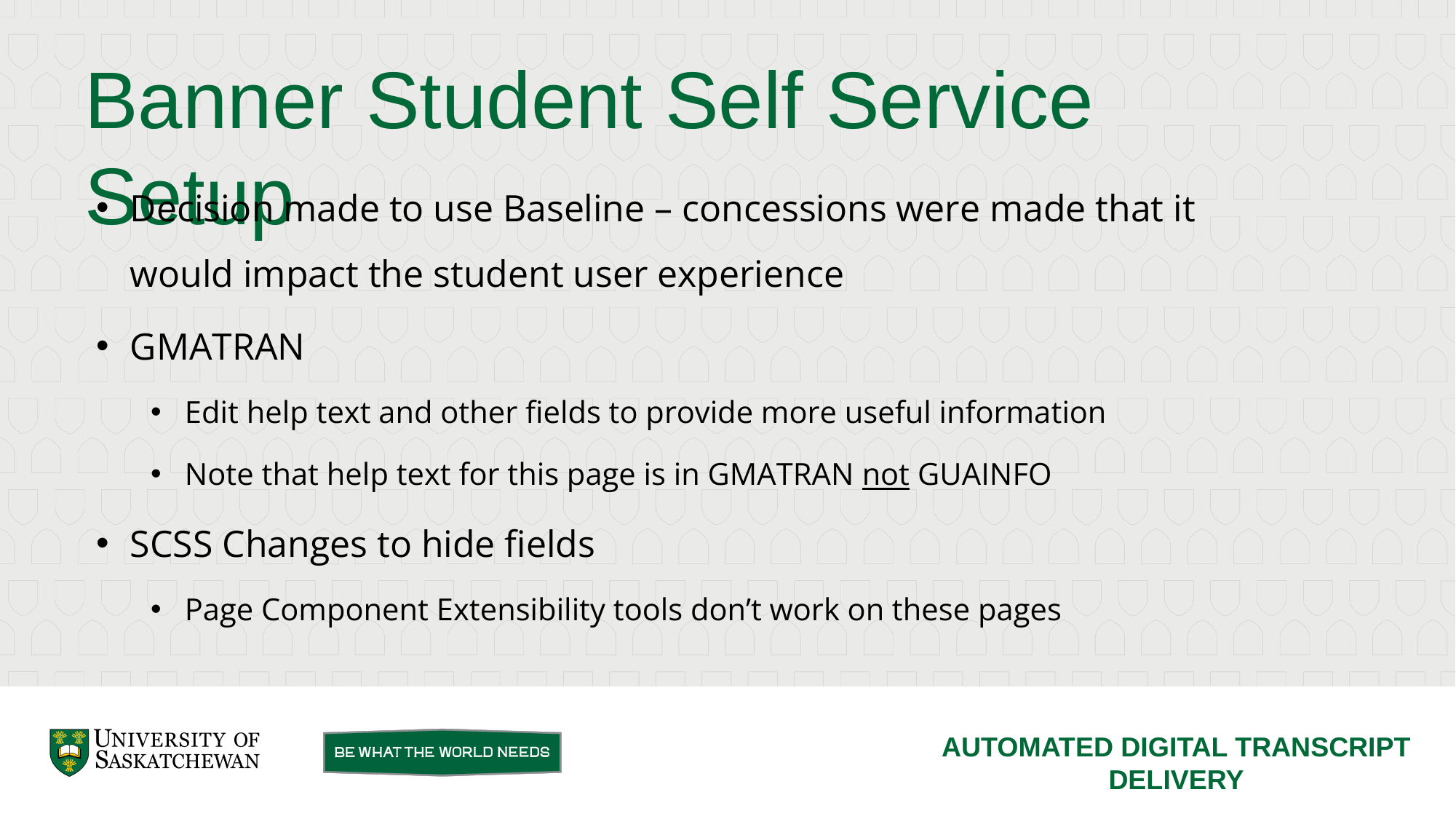

Banner Student Self Service Setup
Decision made to use Baseline – concessions were made that it would impact the student user experience
GMATRAN
Edit help text and other fields to provide more useful information
Note that help text for this page is in GMATRAN not GUAINFO
SCSS Changes to hide fields
Page Component Extensibility tools don’t work on these pages

AUTOMATED DIGITAL TRANSCRIPT DELIVERY